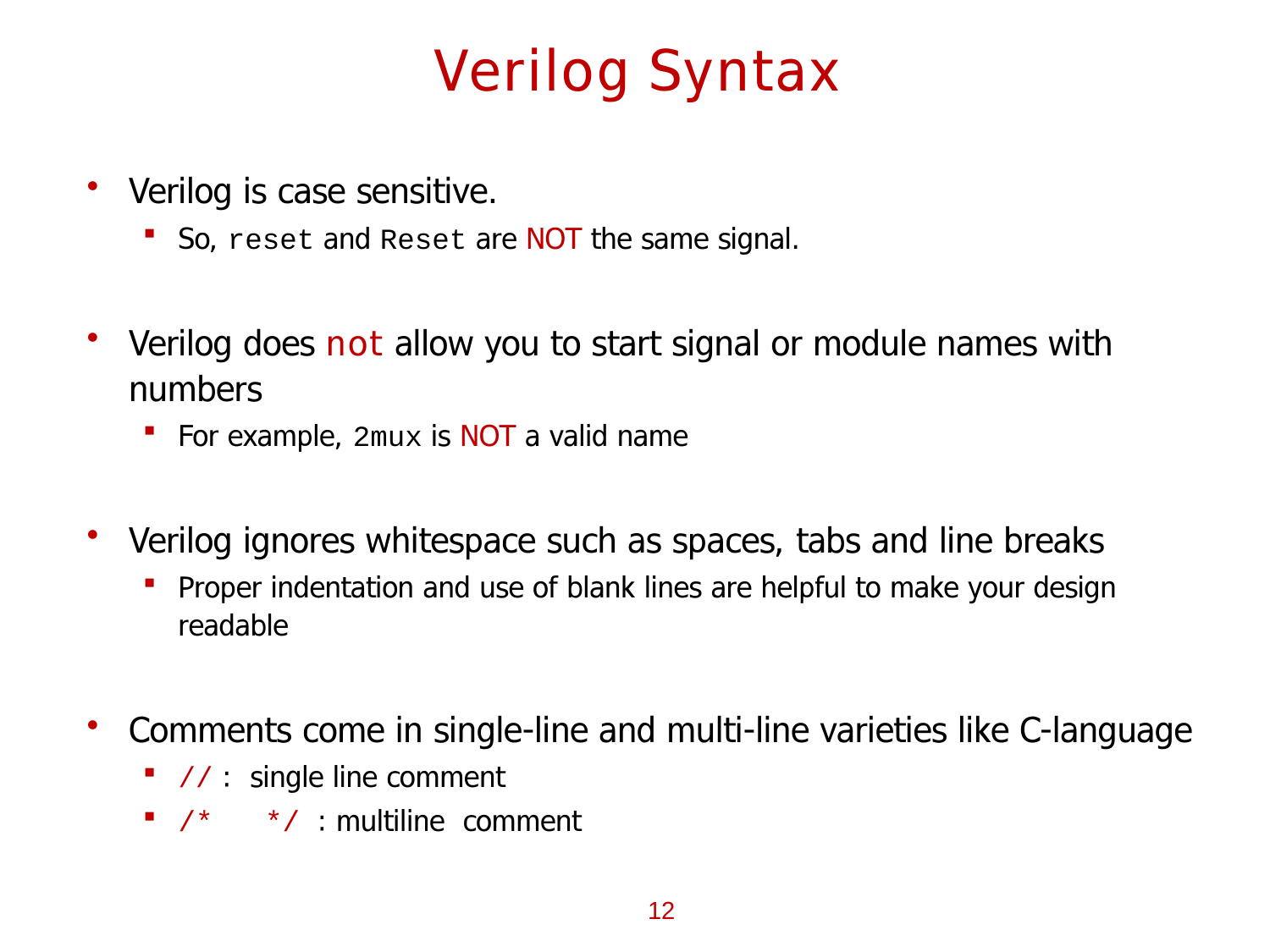

# Verilog Syntax
Verilog is case sensitive.
So, reset and Reset are NOT the same signal.

Verilog does not allow you to start signal or module names with numbers
For example, 2mux is NOT a valid name

Verilog ignores whitespace such as spaces, tabs and line breaks
Proper indentation and use of blank lines are helpful to make your design readable

Comments come in single-line and multi-line varieties like C-language
// :  single line comment
/*   */ : multiline  comment
12